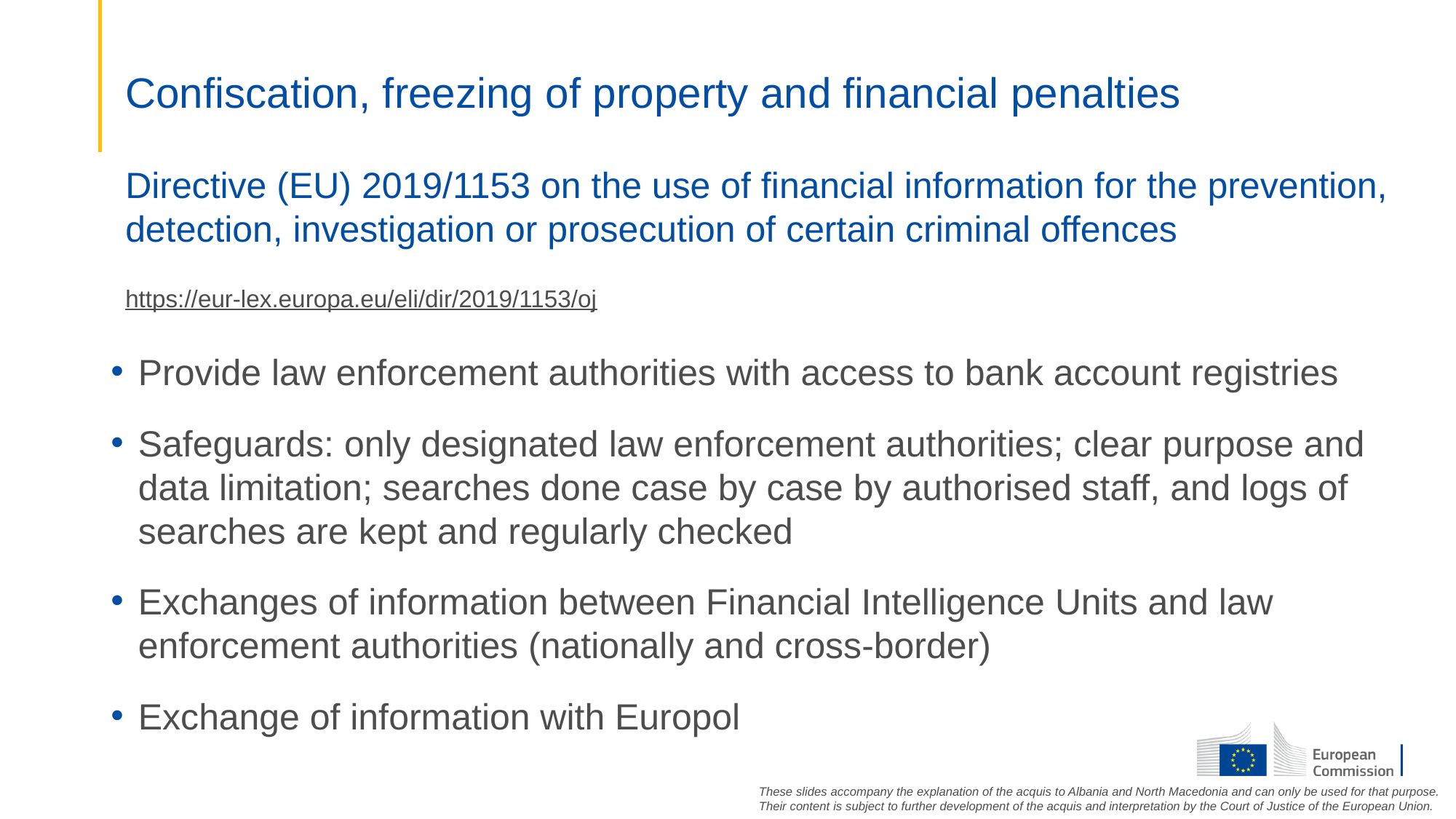

# Confiscation, freezing of property and financial penalties
Directive (EU) 2019/1153 on the use of financial information for the prevention, detection, investigation or prosecution of certain criminal offences
https://eur-lex.europa.eu/eli/dir/2019/1153/oj
Provide law enforcement authorities with access to bank account registries
Safeguards: only designated law enforcement authorities; clear purpose and data limitation; searches done case by case by authorised staff, and logs of searches are kept and regularly checked
Exchanges of information between Financial Intelligence Units and law enforcement authorities (nationally and cross-border)
Exchange of information with Europol